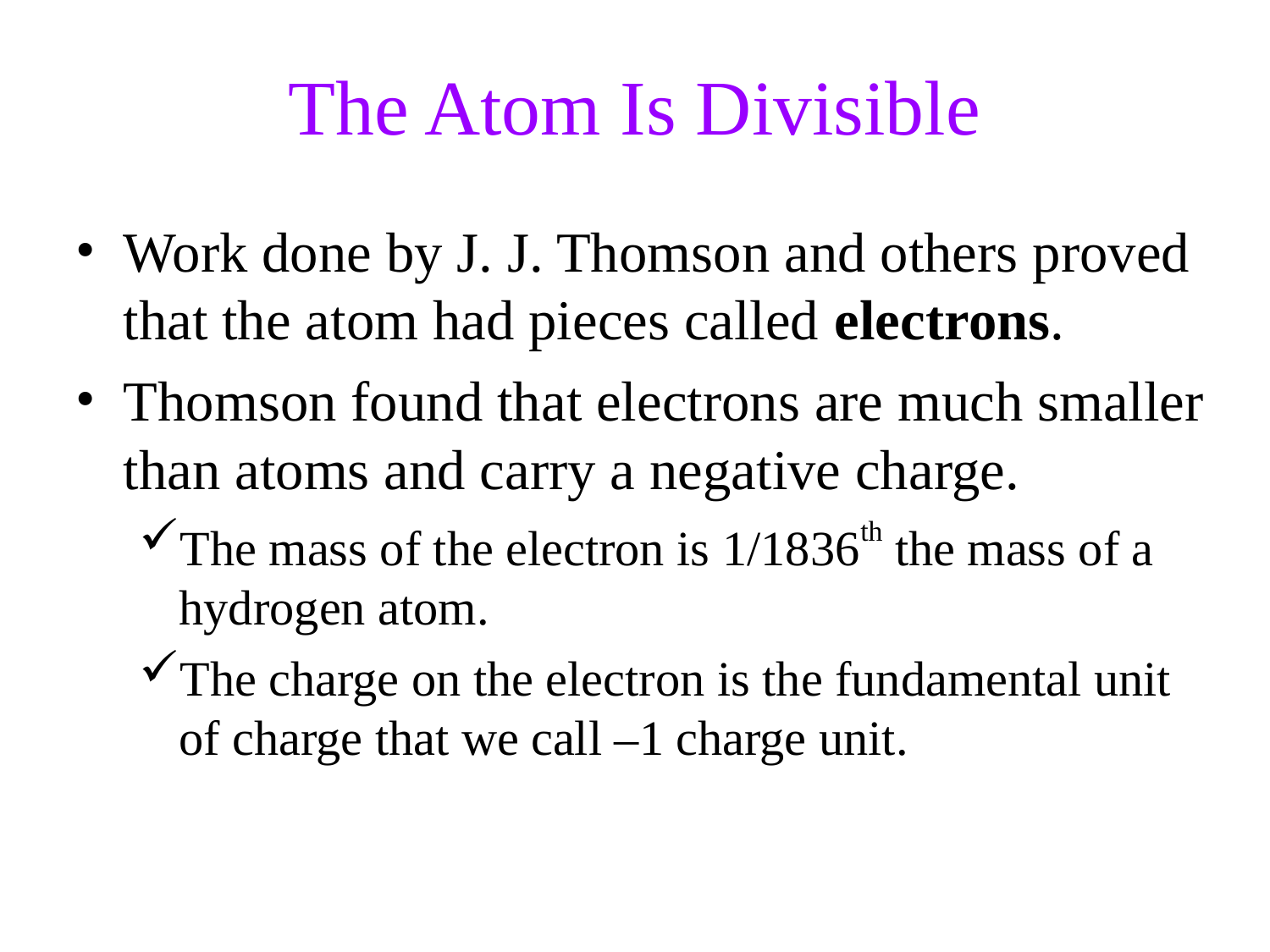

The Atom Is Divisible
Work done by J. J. Thomson and others proved that the atom had pieces called electrons.
Thomson found that electrons are much smaller than atoms and carry a negative charge.
The mass of the electron is 1/1836th the mass of a hydrogen atom.
The charge on the electron is the fundamental unit of charge that we call –1 charge unit.